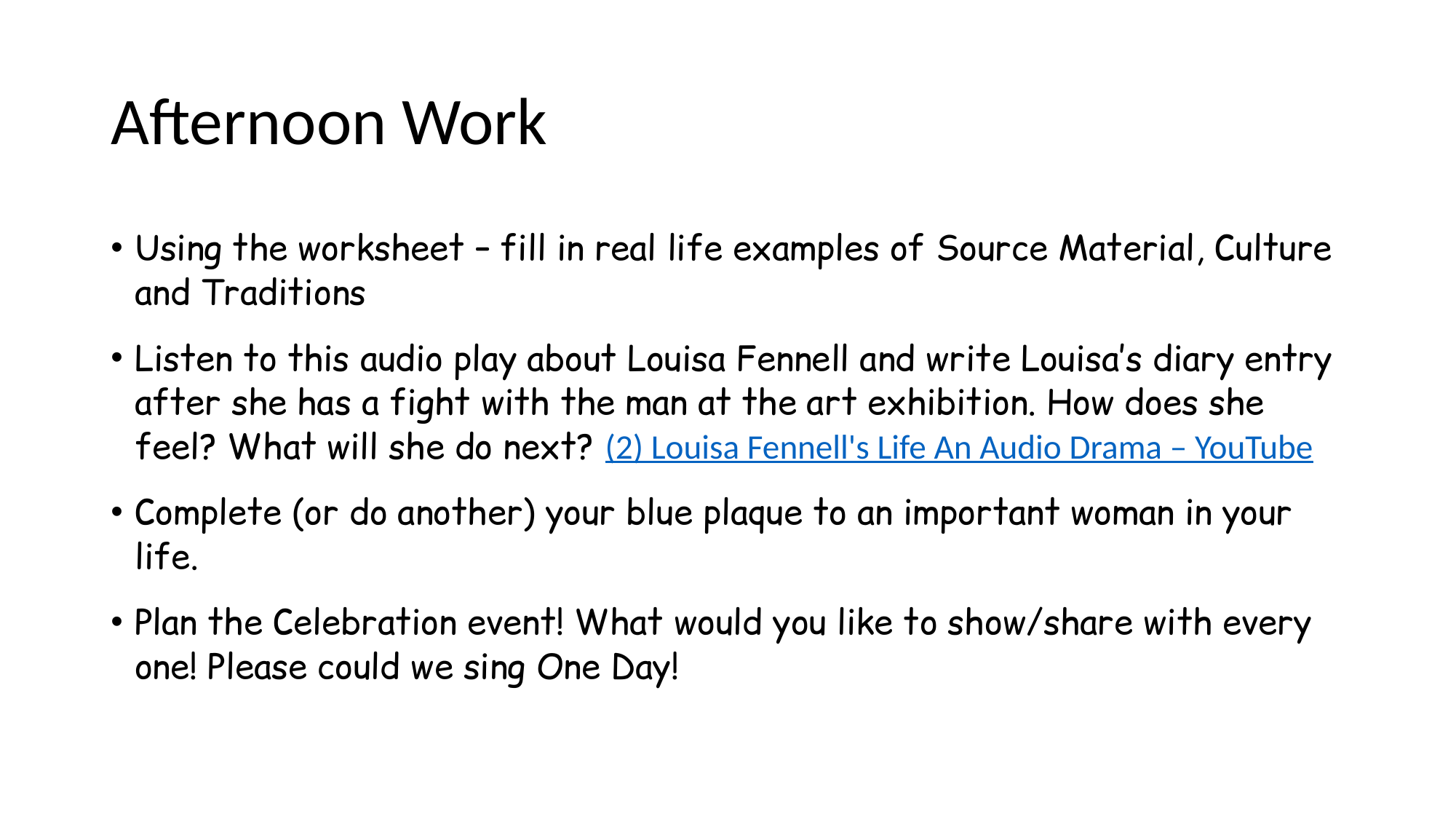

# Afternoon Work
Using the worksheet – fill in real life examples of Source Material, Culture and Traditions
Listen to this audio play about Louisa Fennell and write Louisa’s diary entry after she has a fight with the man at the art exhibition. How does she feel? What will she do next? (2) Louisa Fennell's Life An Audio Drama – YouTube
Complete (or do another) your blue plaque to an important woman in your life.
Plan the Celebration event! What would you like to show/share with every one! Please could we sing One Day!